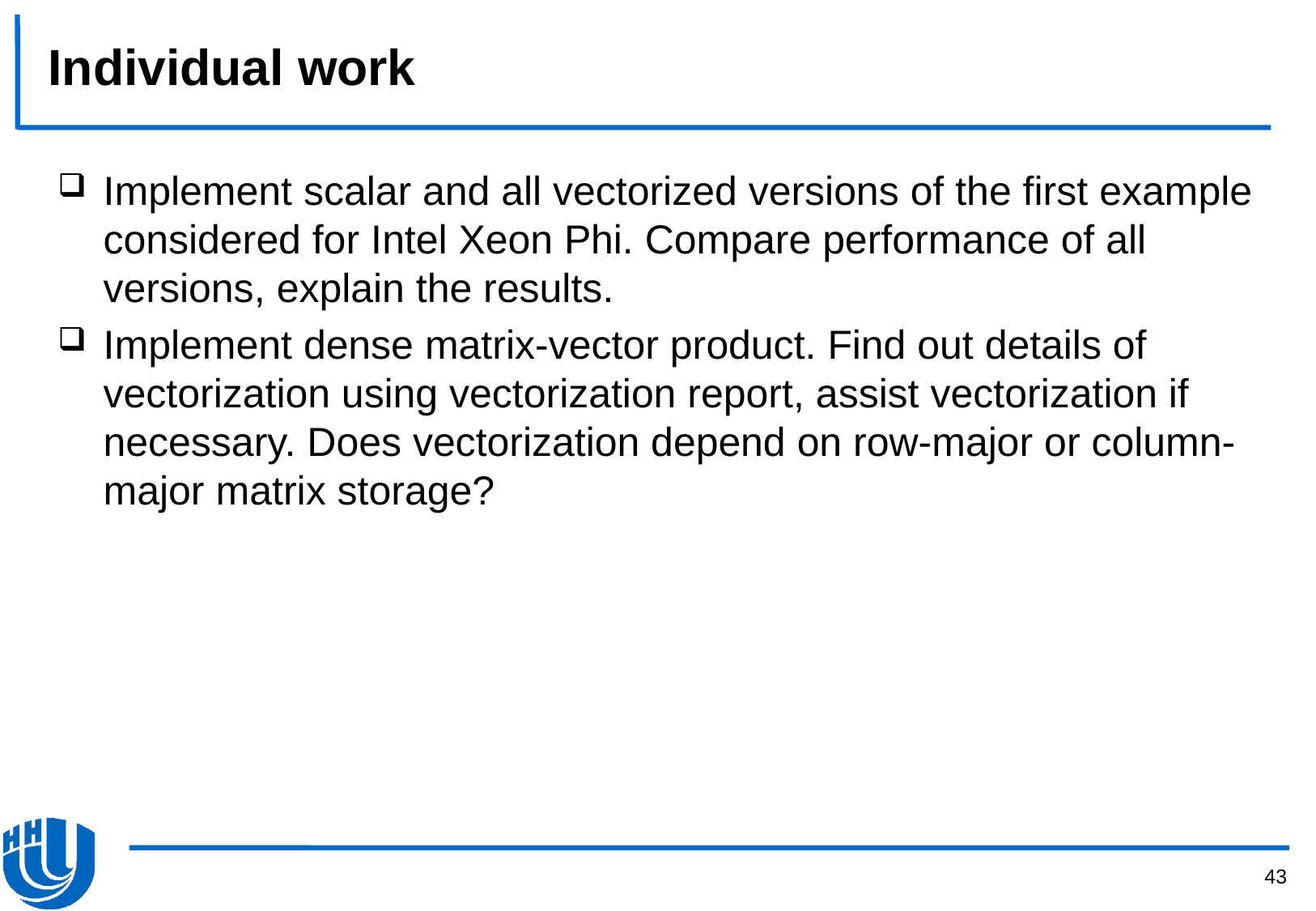

# Individual work
Implement scalar and all vectorized versions of the first example considered for Intel Xeon Phi. Compare performance of all versions, explain the results.
Implement dense matrix-vector product. Find out details of vectorization using vectorization report, assist vectorization if necessary. Does vectorization depend on row-major or column-major matrix storage?